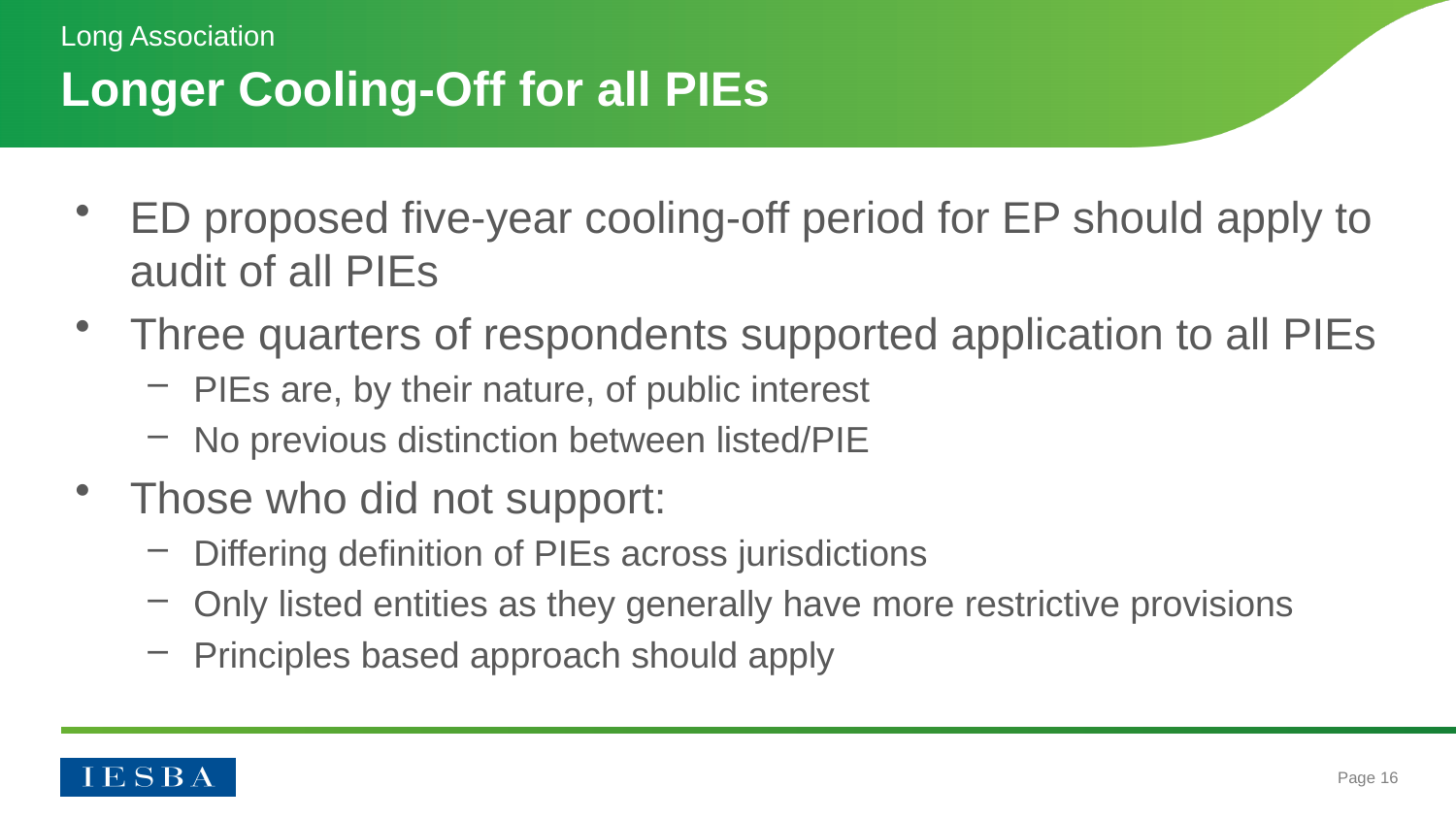

Long Association
# Longer Cooling-Off for all PIEs
ED proposed five-year cooling-off period for EP should apply to audit of all PIEs
Three quarters of respondents supported application to all PIEs
PIEs are, by their nature, of public interest
No previous distinction between listed/PIE
Those who did not support:
Differing definition of PIEs across jurisdictions
Only listed entities as they generally have more restrictive provisions
Principles based approach should apply